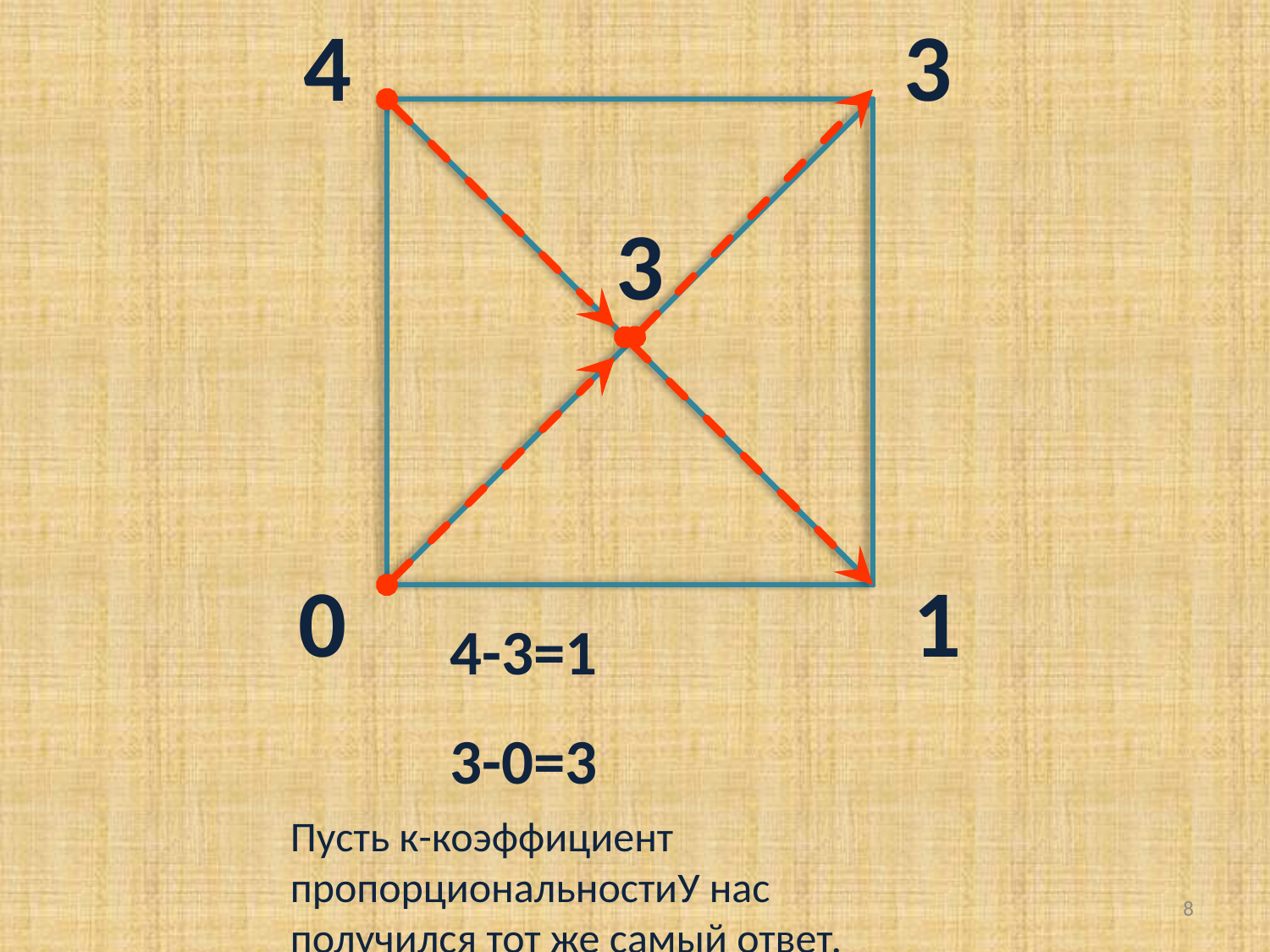

4
3

3
0
1
4-3=1
3-0=3
Пусть к-коэффициент пропорциональностиУ нас получился тот же самый ответ.
8